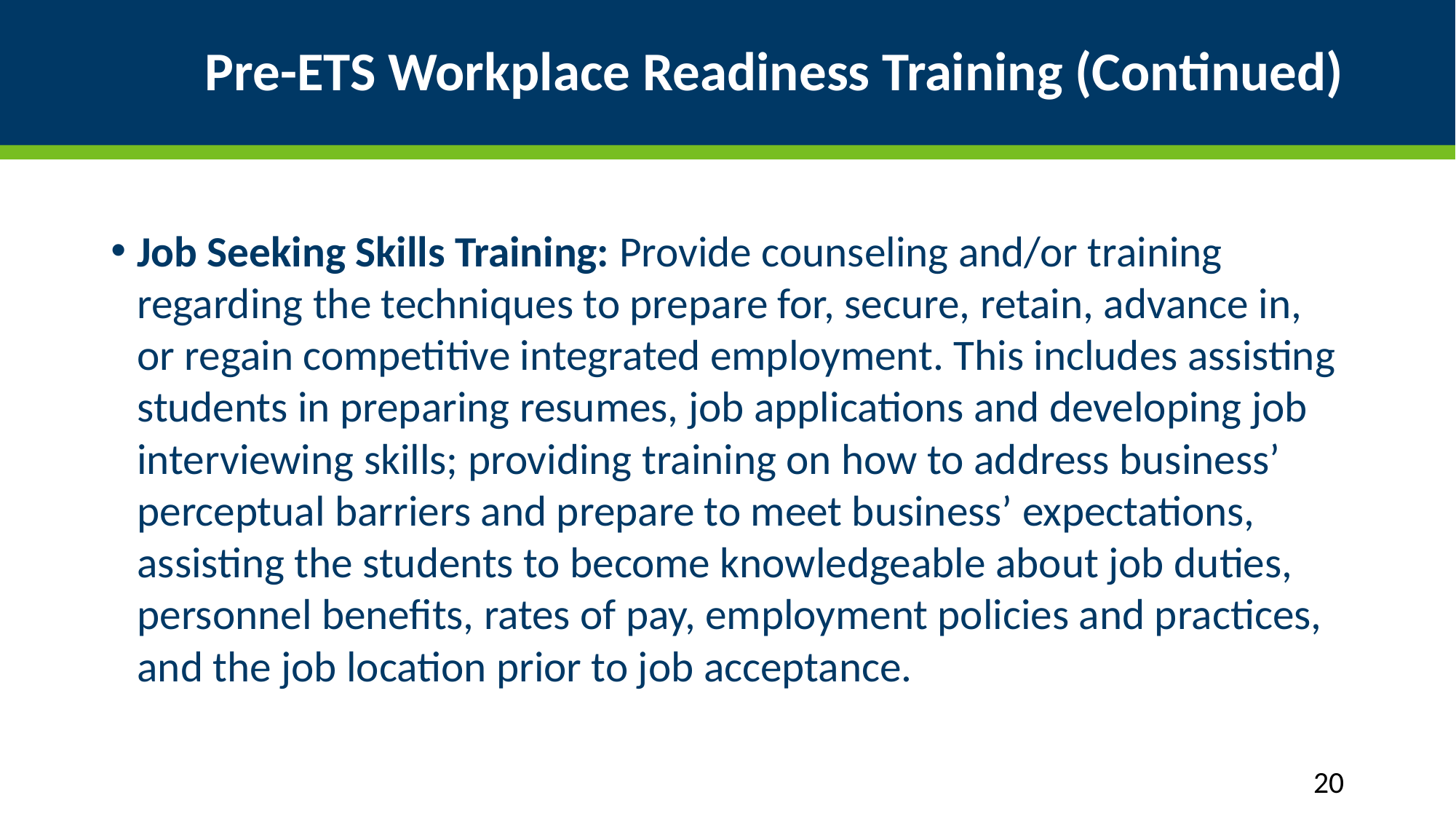

# Pre-ETS Workplace Readiness Training (Continued)
Job Seeking Skills Training: Provide counseling and/or training regarding the techniques to prepare for, secure, retain, advance in, or regain competitive integrated employment. This includes assisting students in preparing resumes, job applications and developing job interviewing skills; providing training on how to address business’ perceptual barriers and prepare to meet business’ expectations, assisting the students to become knowledgeable about job duties, personnel benefits, rates of pay, employment policies and practices, and the job location prior to job acceptance.
20